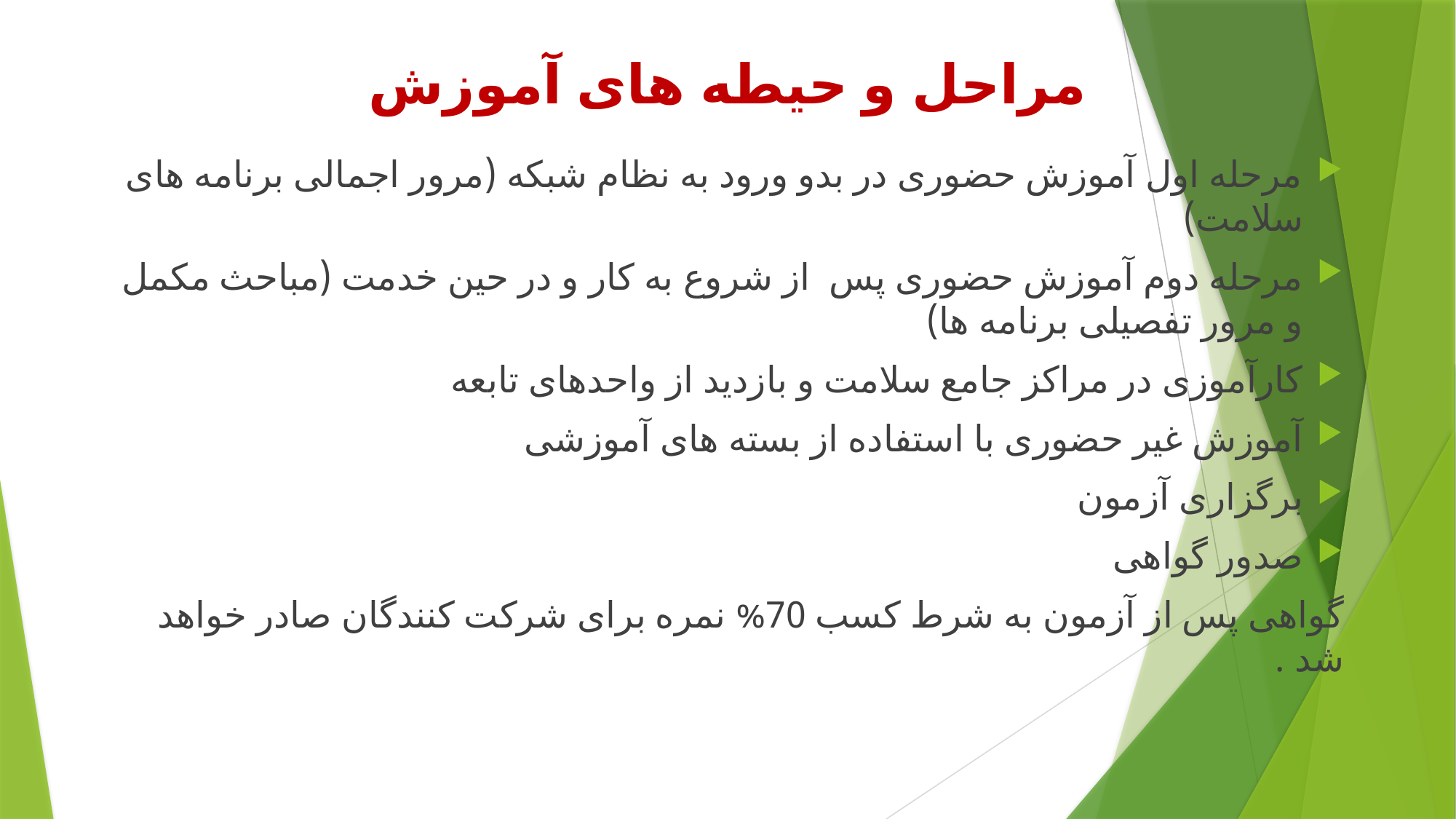

# مراحل و حیطه های آموزش
مرحله اول آموزش حضوری در بدو ورود به نظام شبکه (مرور اجمالی برنامه های سلامت)
مرحله دوم آموزش حضوری پس  از شروع به کار و در حین خدمت (مباحث مکمل و مرور تفصیلی برنامه ها)
کارآموزی در مراکز جامع سلامت و بازدید از واحدهای تابعه
آموزش غیر حضوری با استفاده از بسته های آموزشی
برگزاری آزمون
صدور گواهی
گواهی پس از آزمون به شرط کسب 70% نمره برای شرکت کنندگان صادر خواهد شد .